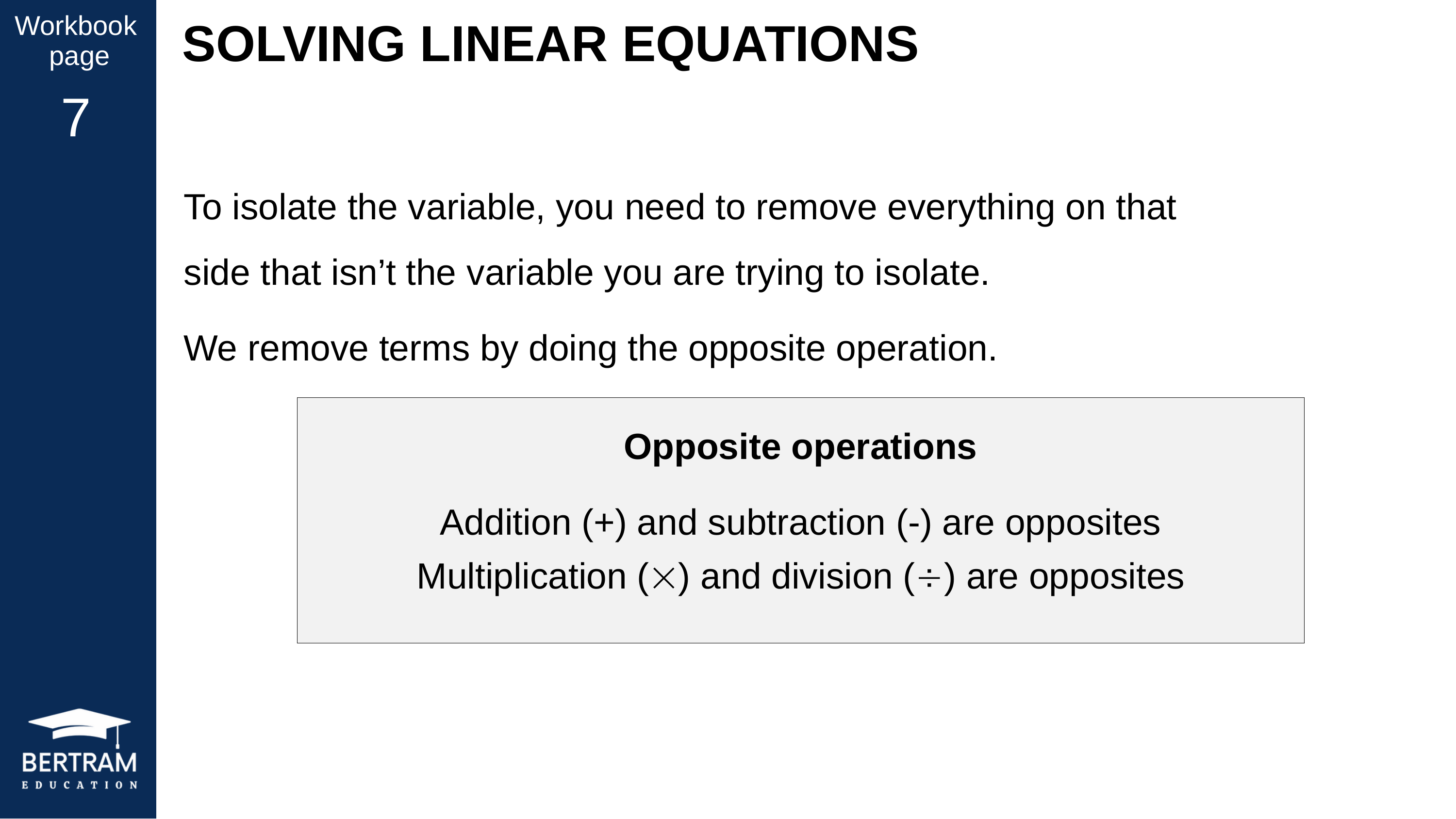

SOLVING LINEAR EQUATIONS
Workbook
page
7
To isolate the variable, you need to remove everything on that side that isn’t the variable you are trying to isolate.
We remove terms by doing the opposite operation.
Opposite operations
Addition (+) and subtraction (-) are opposites
Multiplication (×) and division (÷) are opposites